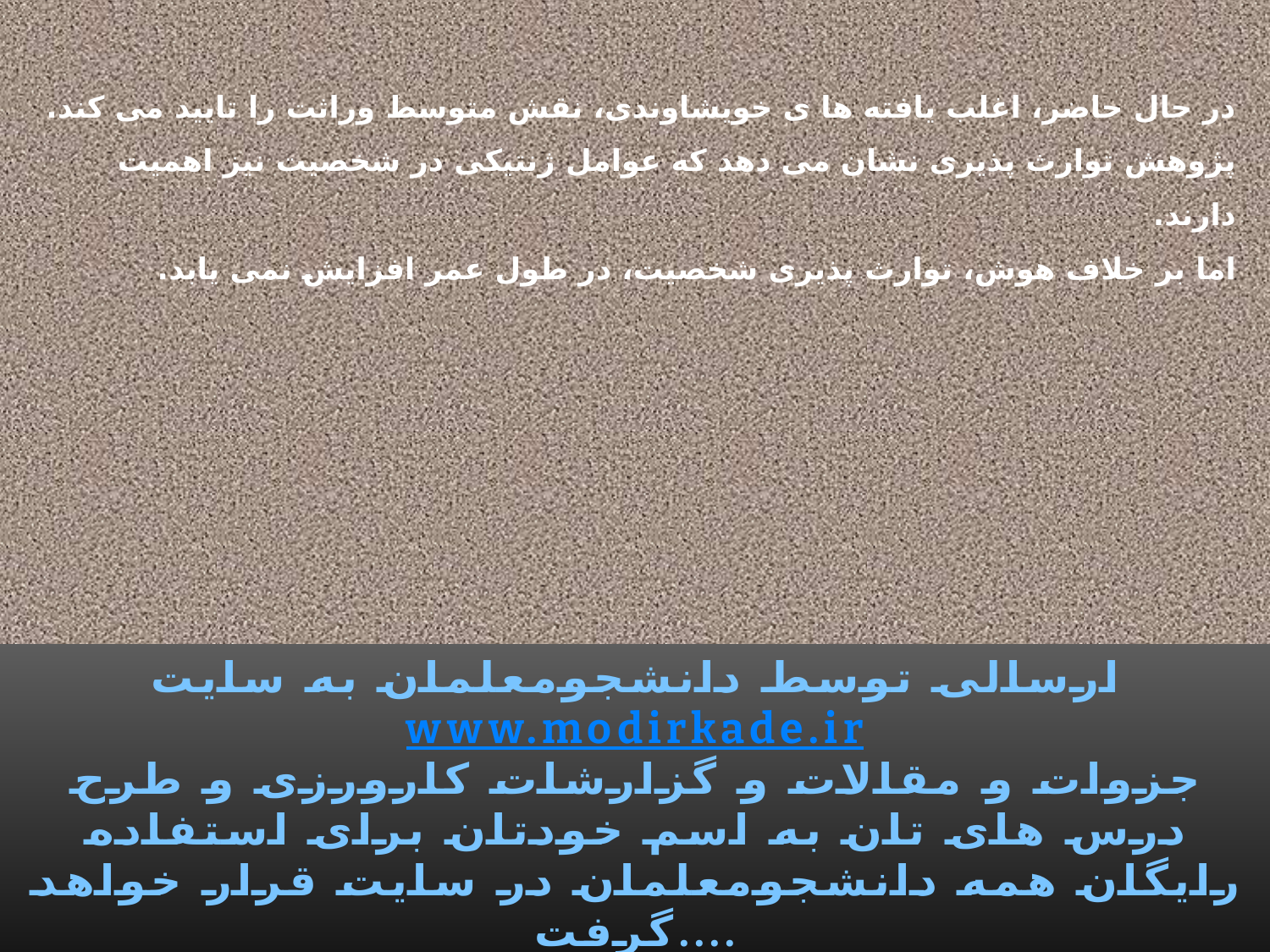

در حال حاضر، اغلب یافته ها ی خویشاوندی، نقش متوسط وراثت را تایید می کند.
پژوهش توارث پذیری نشان می دهد که عوامل ژنتیکی در شخصیت نیز اهمیت دارند.
اما بر خلاف هوش، توارث پذیری شخصیت، در طول عمر افزایش نمی یابد.
ارسالی توسط دانشجومعلمان به سایت
www.modirkade.ir
جزوات و مقالات و گزارشات کارورزی و طرح درس های تان به اسم خودتان برای استفاده رایگان همه دانشجومعلمان در سایت قرار خواهد گرفت....
موفق و سربلند باشید...

www.modirkade.ir
47